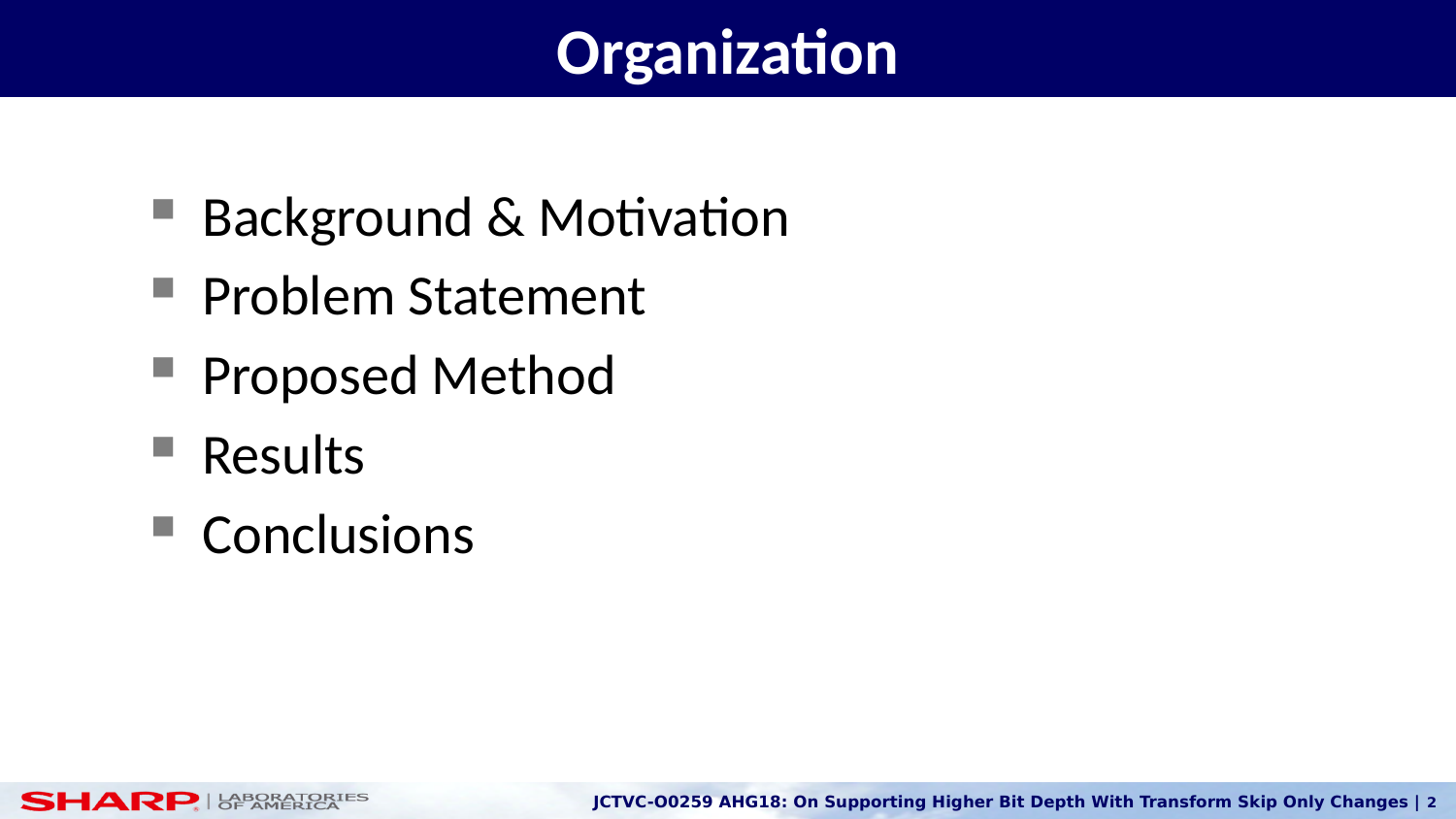

# Organization
Background & Motivation
Problem Statement
Proposed Method
Results
Conclusions